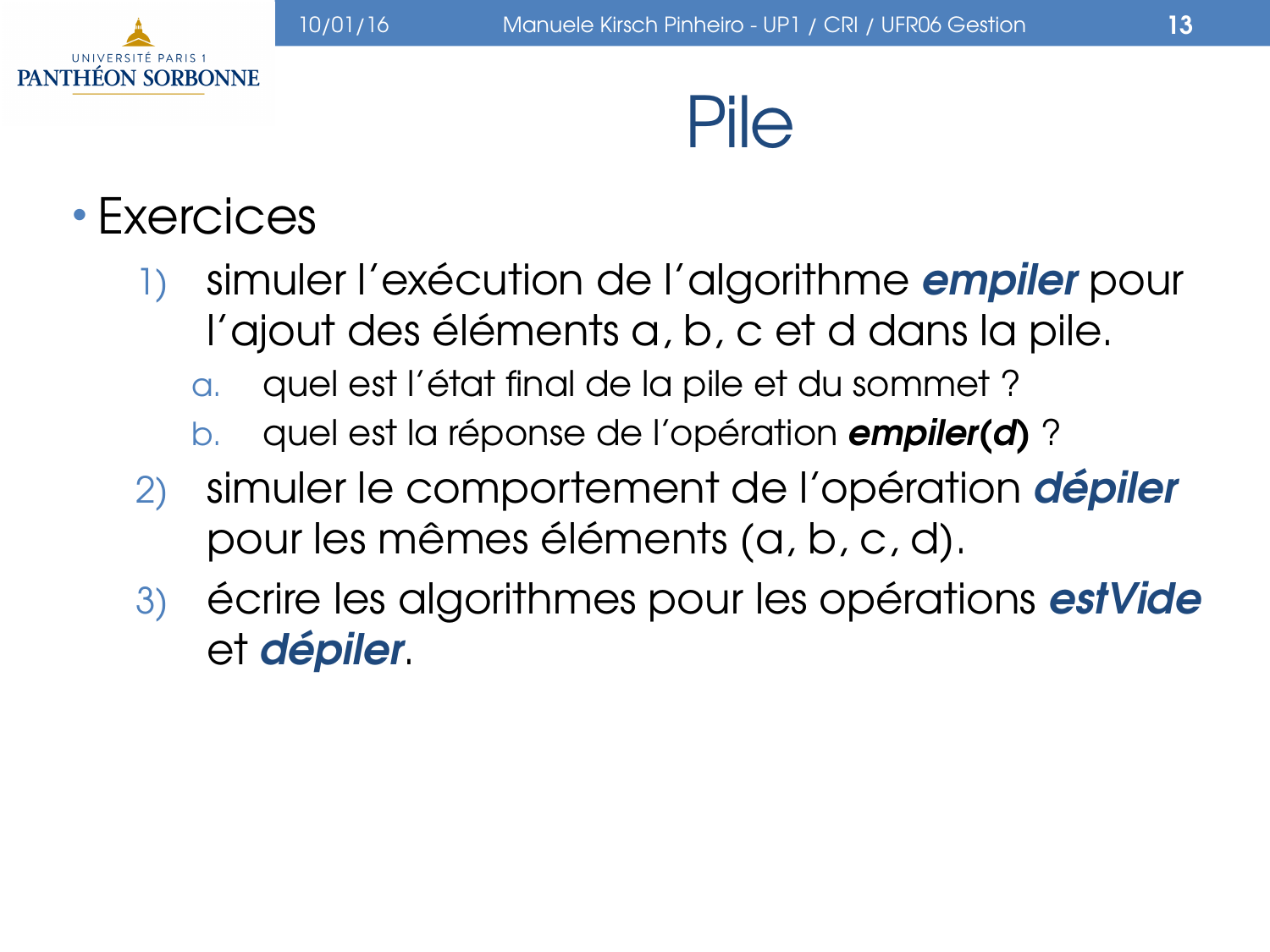

10/01/16
Manuele Kirsch Pinheiro - UP1 / CRI / UFR06 Gestion
13
# Pile
Exercices
simuler l’exécution de l’algorithme empiler pour l’ajout des éléments a, b, c et d dans la pile.
quel est l’état final de la pile et du sommet ?
quel est la réponse de l’opération empiler(d) ?
simuler le comportement de l’opération dépiler pour les mêmes éléments (a, b, c, d).
écrire les algorithmes pour les opérations estVide et dépiler.